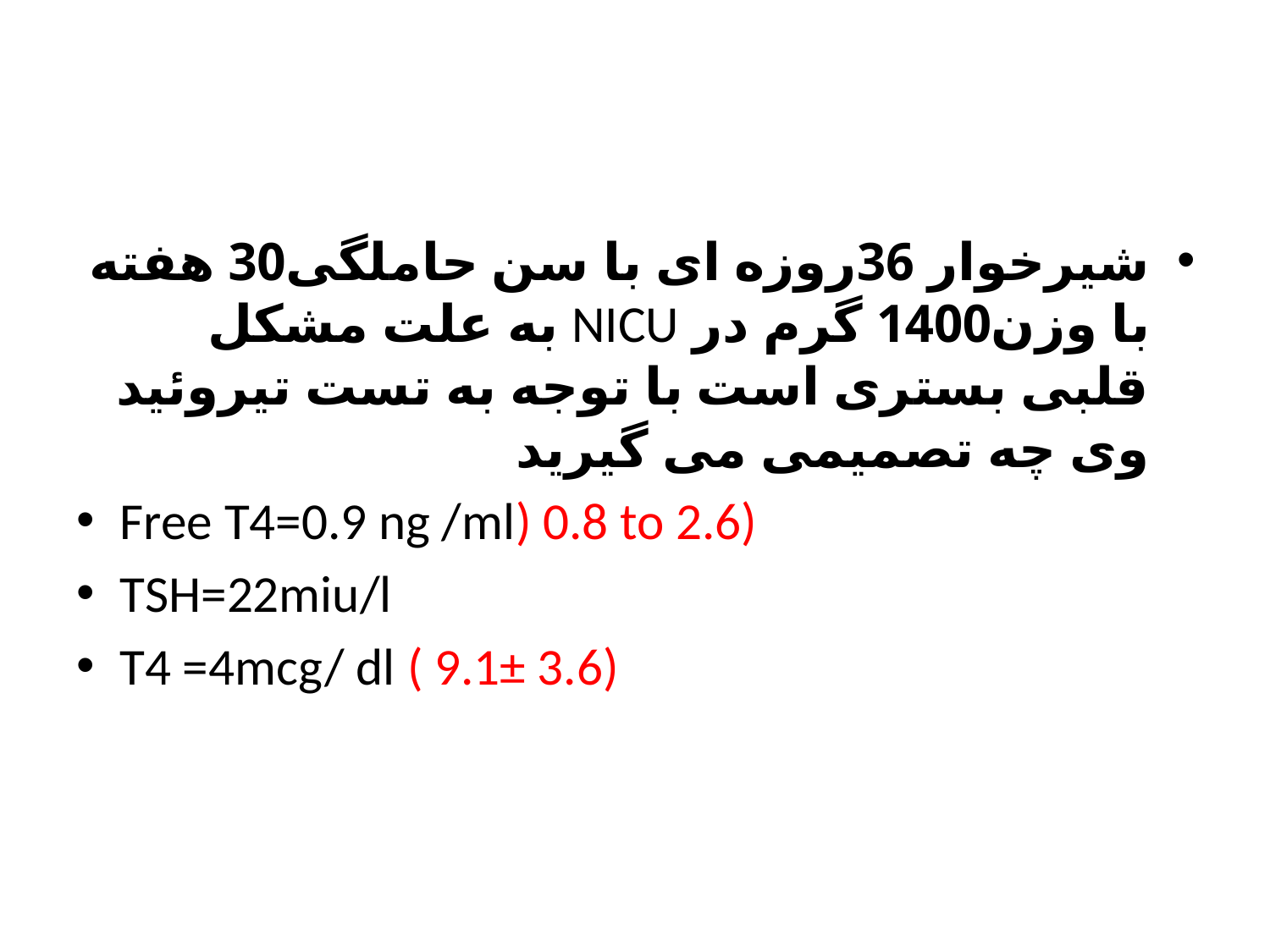

#
شیرخوار 36روزه ای با سن حاملگی30 هفته با وزن1400 گرم در NICU به علت مشکل قلبی بستری است با توجه به تست تیروئید وی چه تصمیمی می گیرید
Free T4=0.9 ng /ml) 0.8 to 2.6)
TSH=22miu/l
T4 =4mcg/ dl ( 9.1± 3.6)